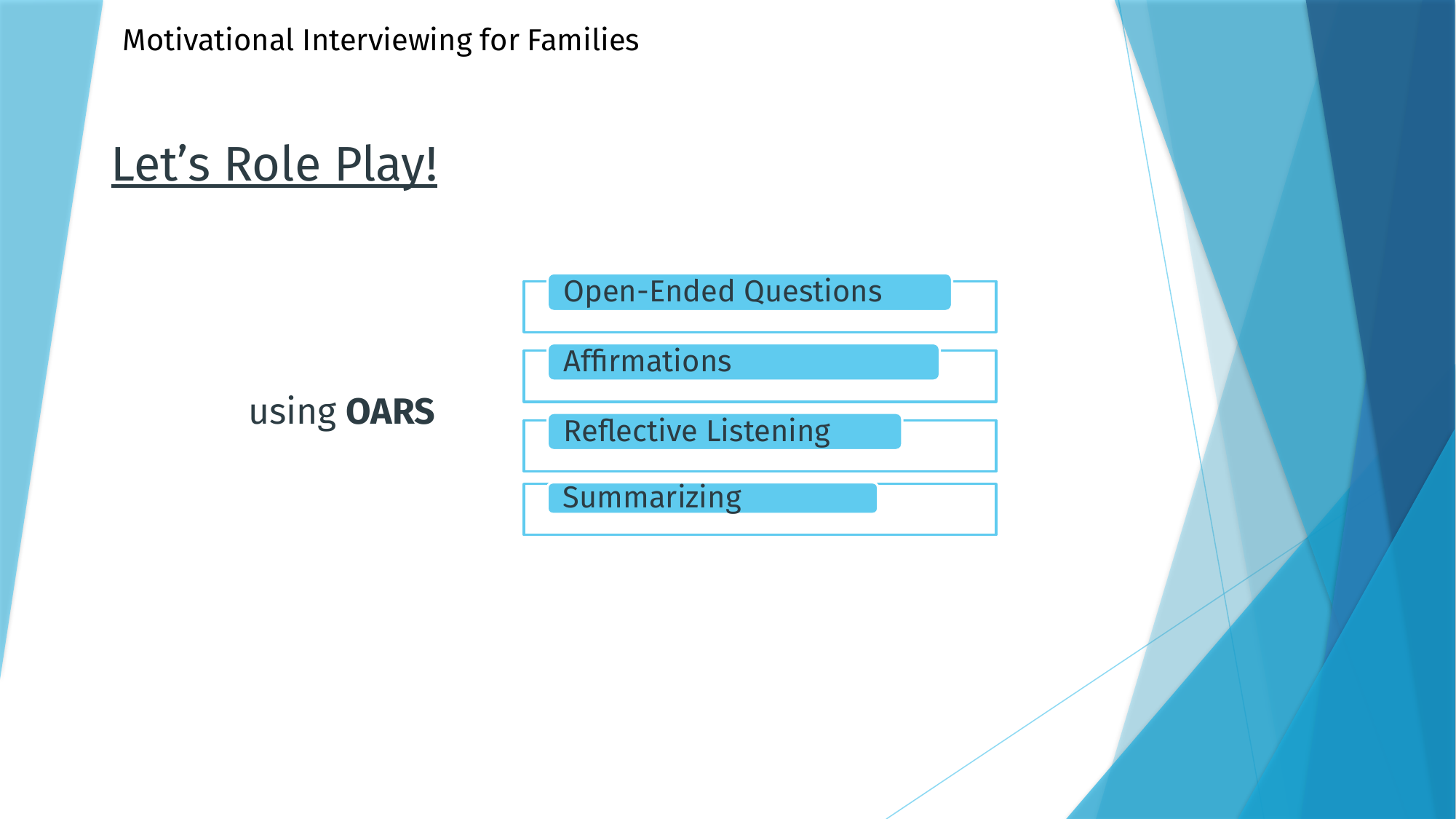

Motivational Interviewing for Families
# Let’s Role Play!

Open-Ended Questions

Affirmations

Reflective Listening
Summarizing
using OARS